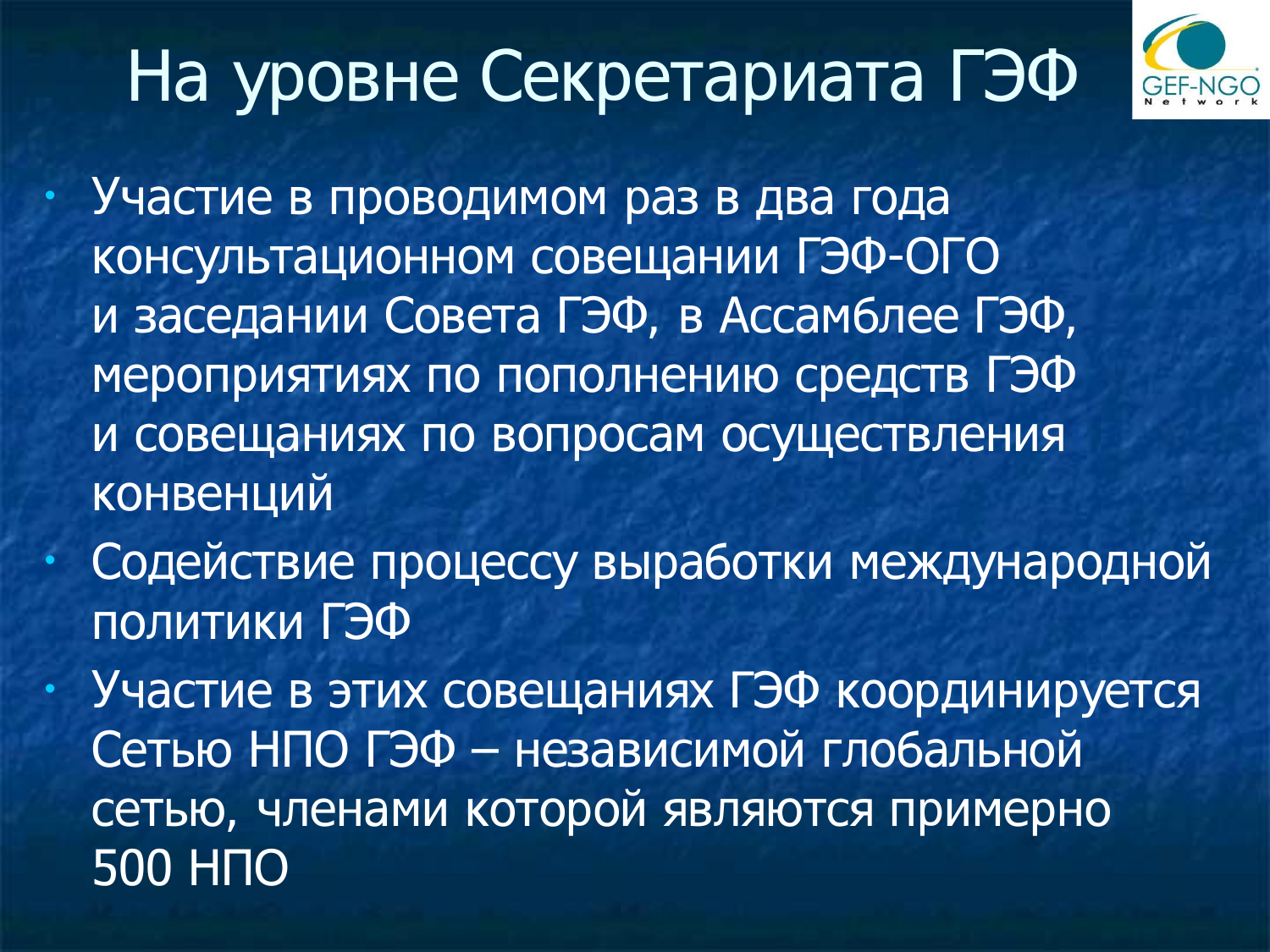

# На уровне Секретариата ГЭФ
Участие в проводимом раз в два года консультационном совещании ГЭФ-ОГО
и заседании Совета ГЭФ, в Ассамблее ГЭФ, мероприятиях по пополнению средств ГЭФ
и совещаниях по вопросам осуществления конвенций
Содействие процессу выработки международной политики ГЭФ
Участие в этих совещаниях ГЭФ координируется Сетью НПО ГЭФ – независимой глобальной сетью, членами которой являются примерно
500 НПО